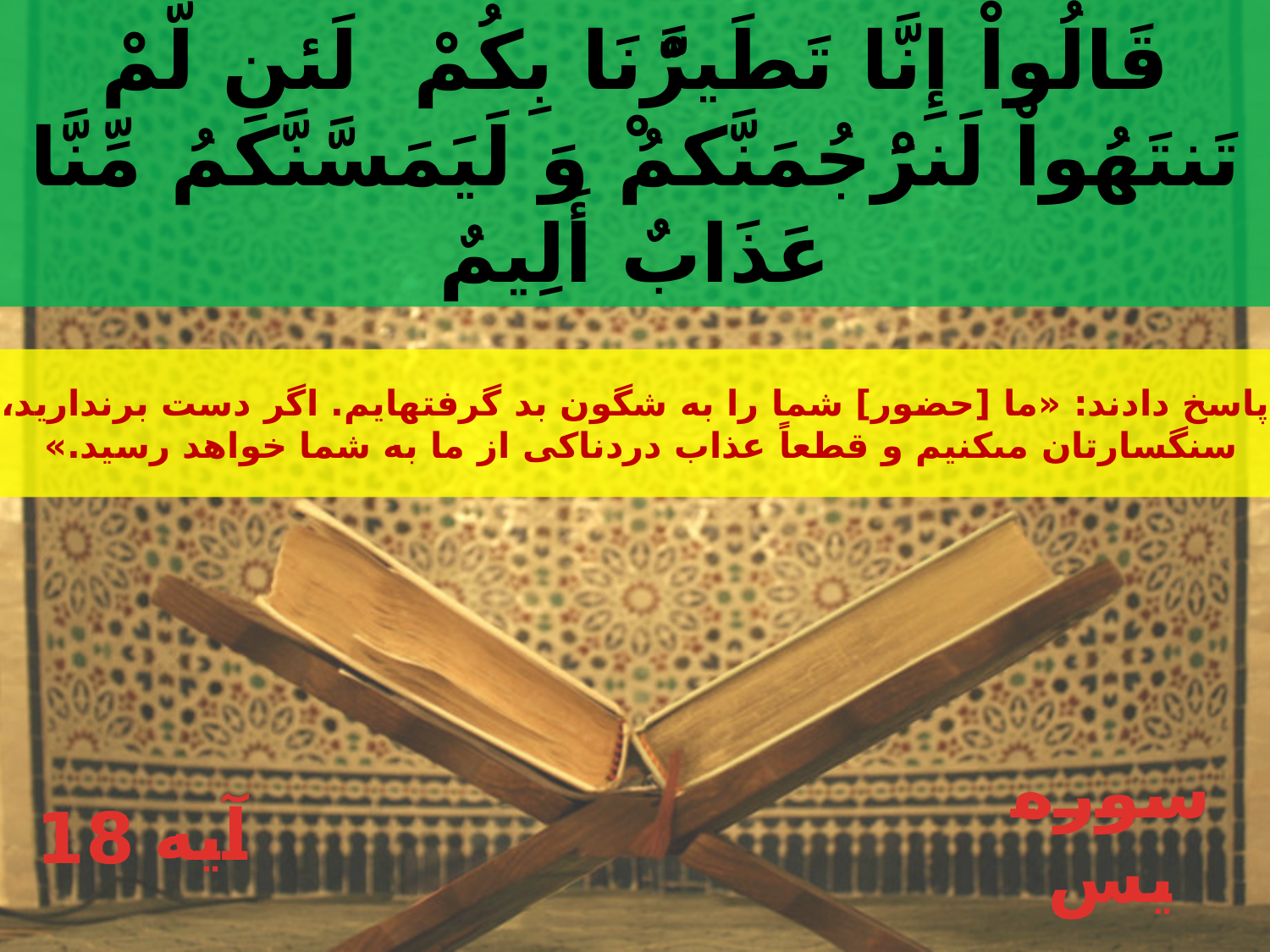

قَالُواْ إِنَّا تَطَيرَّْنَا بِكُمْ  لَئنِ لَّمْ تَنتَهُواْ لَنرَْجُمَنَّكمُ‏ْ وَ لَيَمَسَّنَّكمُ مِّنَّا عَذَابٌ أَلِيمٌ
پاسخ دادند: «ما [حضور] شما را به شگون بد گرفته‏ايم. اگر دست برنداريد، سنگسارتان مى‏كنيم و قطعاً عذاب دردناكى از ما به شما خواهد رسيد.»
18